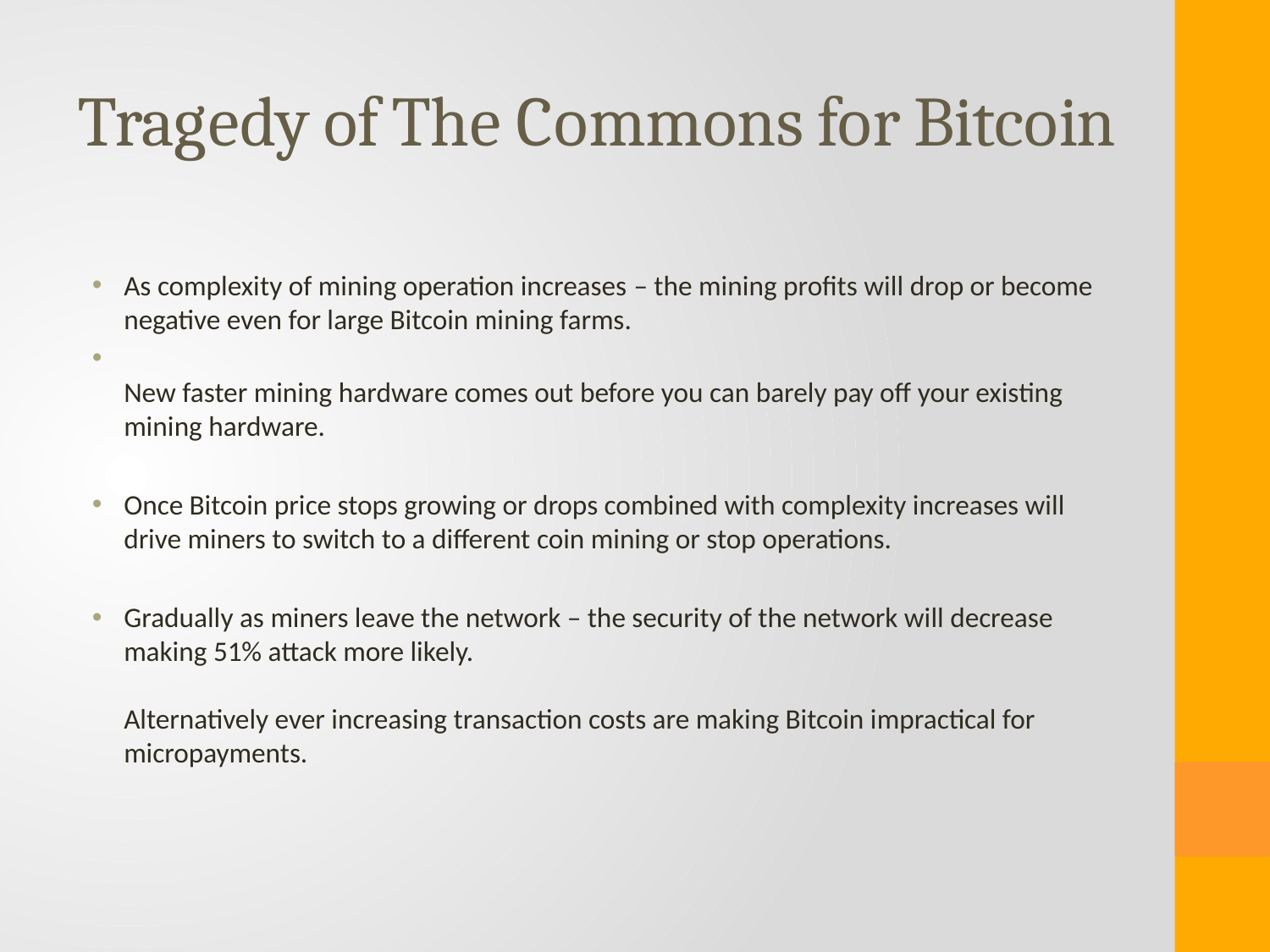

# Tragedy of The Commons for Bitcoin
As complexity of mining operation increases – the mining profits will drop or become negative even for large Bitcoin mining farms.
New faster mining hardware comes out before you can barely pay off your existing mining hardware.

Once Bitcoin price stops growing or drops combined with complexity increases will drive miners to switch to a different coin mining or stop operations.

Gradually as miners leave the network – the security of the network will decrease making 51% attack more likely.
Alternatively ever increasing transaction costs are making Bitcoin impractical for micropayments.